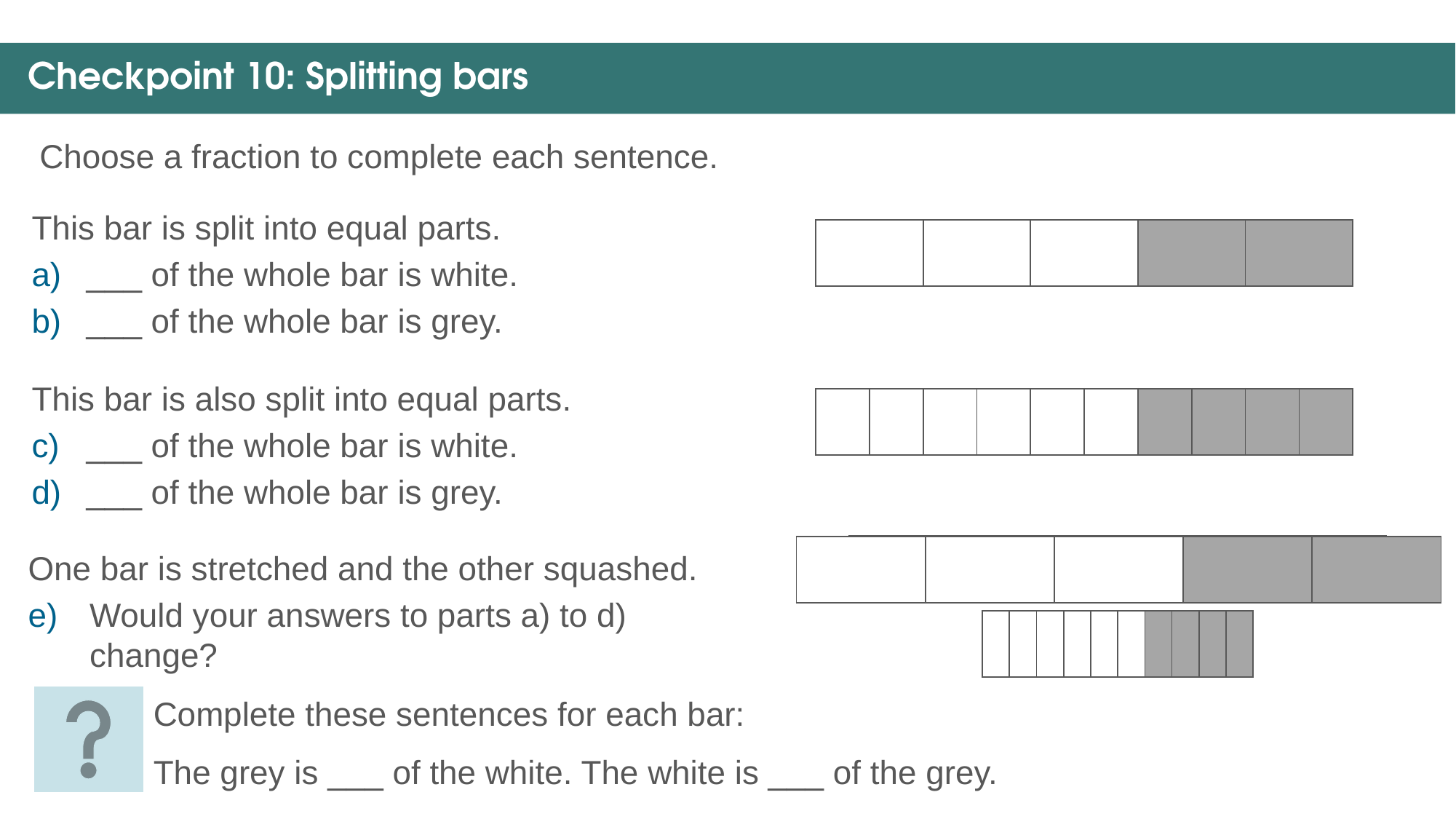

Checkpoint 10: Splitting bars
Choose a fraction to complete each sentence.

This bar is split into equal parts.
___ of the whole bar is white.
___ of the whole bar is grey.
|  |  |  |  |  |
| --- | --- | --- | --- | --- |
This bar is also split into equal parts.
___ of the whole bar is white.
___ of the whole bar is grey.
|  |  |  |  |  |  |  |  |  |  |
| --- | --- | --- | --- | --- | --- | --- | --- | --- | --- |
|  |  |  |  |  |
| --- | --- | --- | --- | --- |
|  |  |  |  |  |
| --- | --- | --- | --- | --- |
One bar is stretched and the other squashed.
Would your answers to parts a) to d) change?

|  |  |  |  |  |  |  |  |  |  |
| --- | --- | --- | --- | --- | --- | --- | --- | --- | --- |
|  |  |  |  |  |  |  |  |  |  |
| --- | --- | --- | --- | --- | --- | --- | --- | --- | --- |

Complete these sentences for each bar:
The grey is ___ of the white. The white is ___ of the grey.